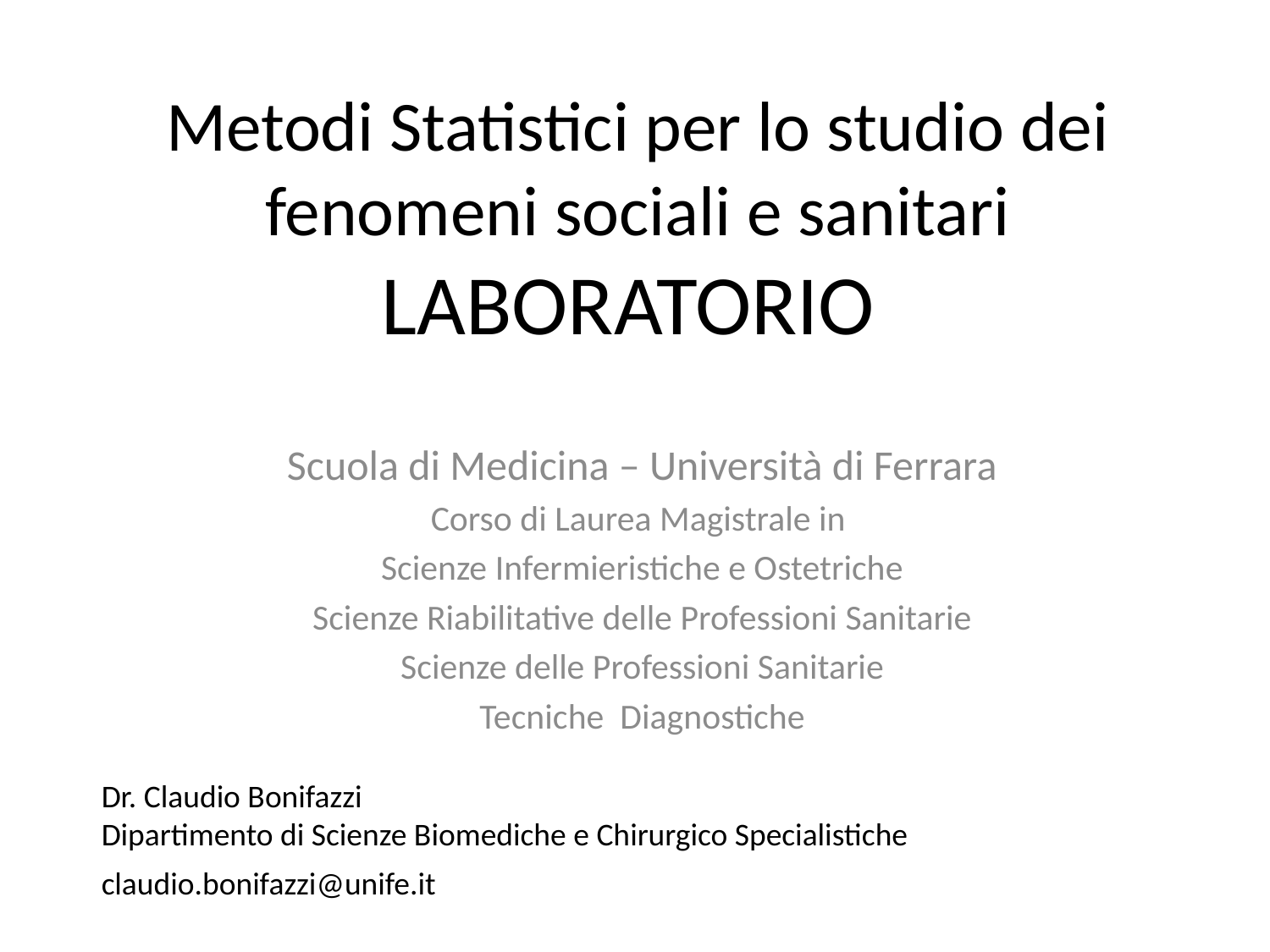

# Metodi Statistici per lo studio dei fenomeni sociali e sanitari LABORATORIO
Scuola di Medicina – Università di Ferrara
Corso di Laurea Magistrale in
Scienze Infermieristiche e Ostetriche
Scienze Riabilitative delle Professioni Sanitarie
Scienze delle Professioni Sanitarie
Tecniche  Diagnostiche
Dr. Claudio Bonifazzi
Dipartimento di Scienze Biomediche e Chirurgico Specialistiche
claudio.bonifazzi@unife.it